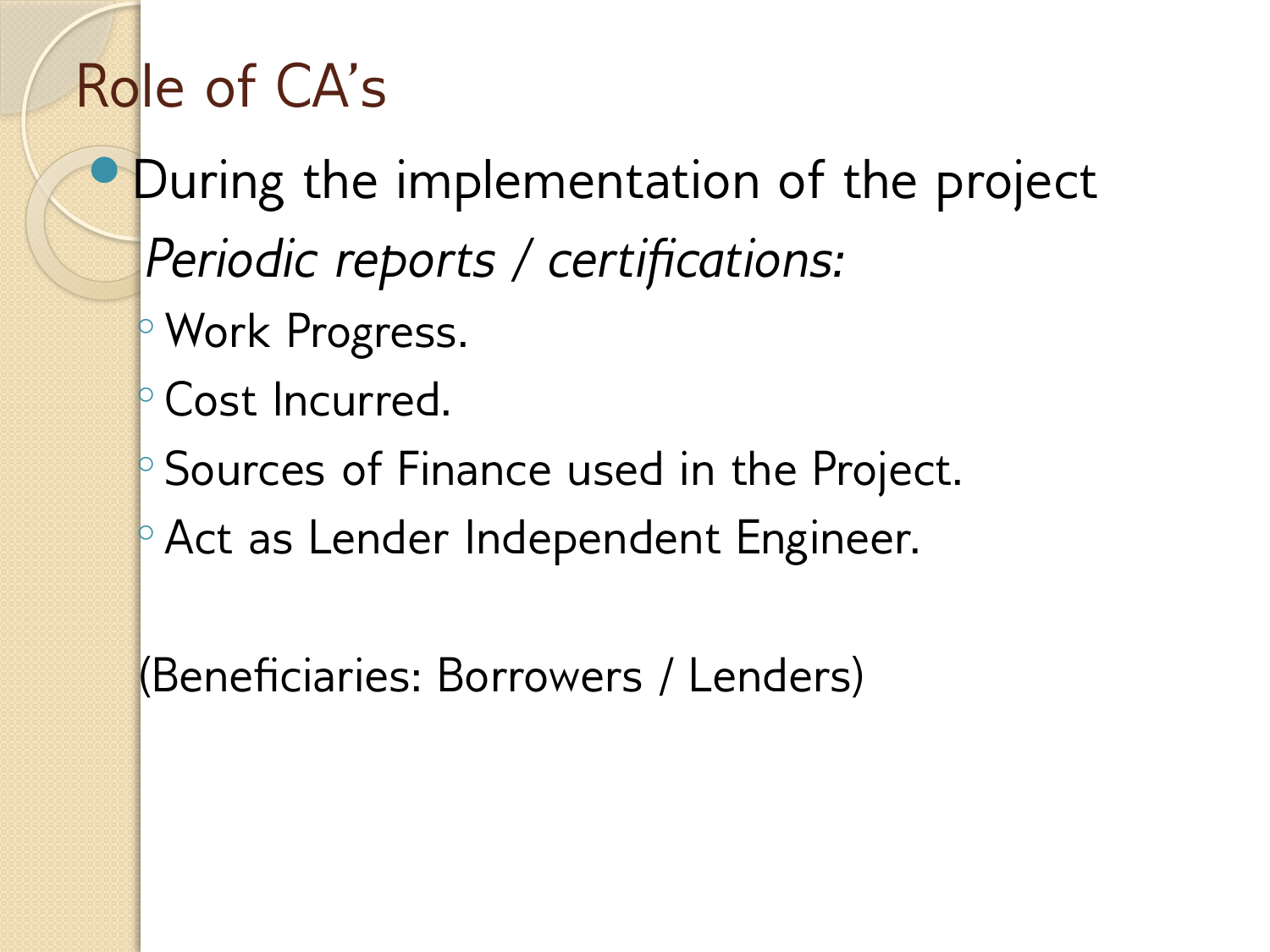

# Role of CA’s
During the implementation of the project
    Periodic reports / certifications:
Work Progress.
Cost Incurred.
Sources of Finance used in the Project.
Act as Lender Independent Engineer.

(Beneficiaries: Borrowers / Lenders)